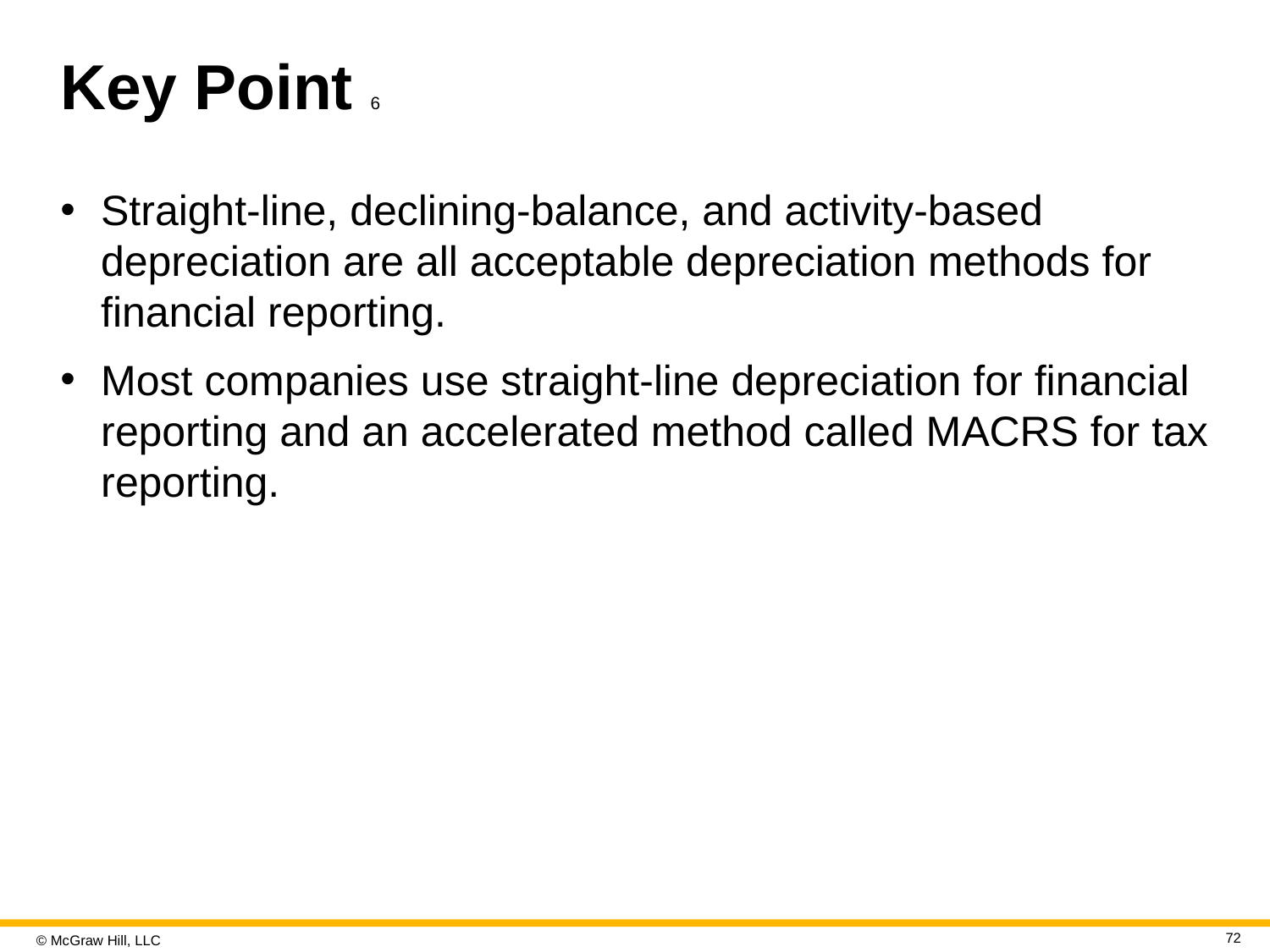

# Key Point 6
Straight-line, declining-balance, and activity-based depreciation are all acceptable depreciation methods for financial reporting.
Most companies use straight-line depreciation for financial reporting and an accelerated method called MACRS for tax reporting.
72